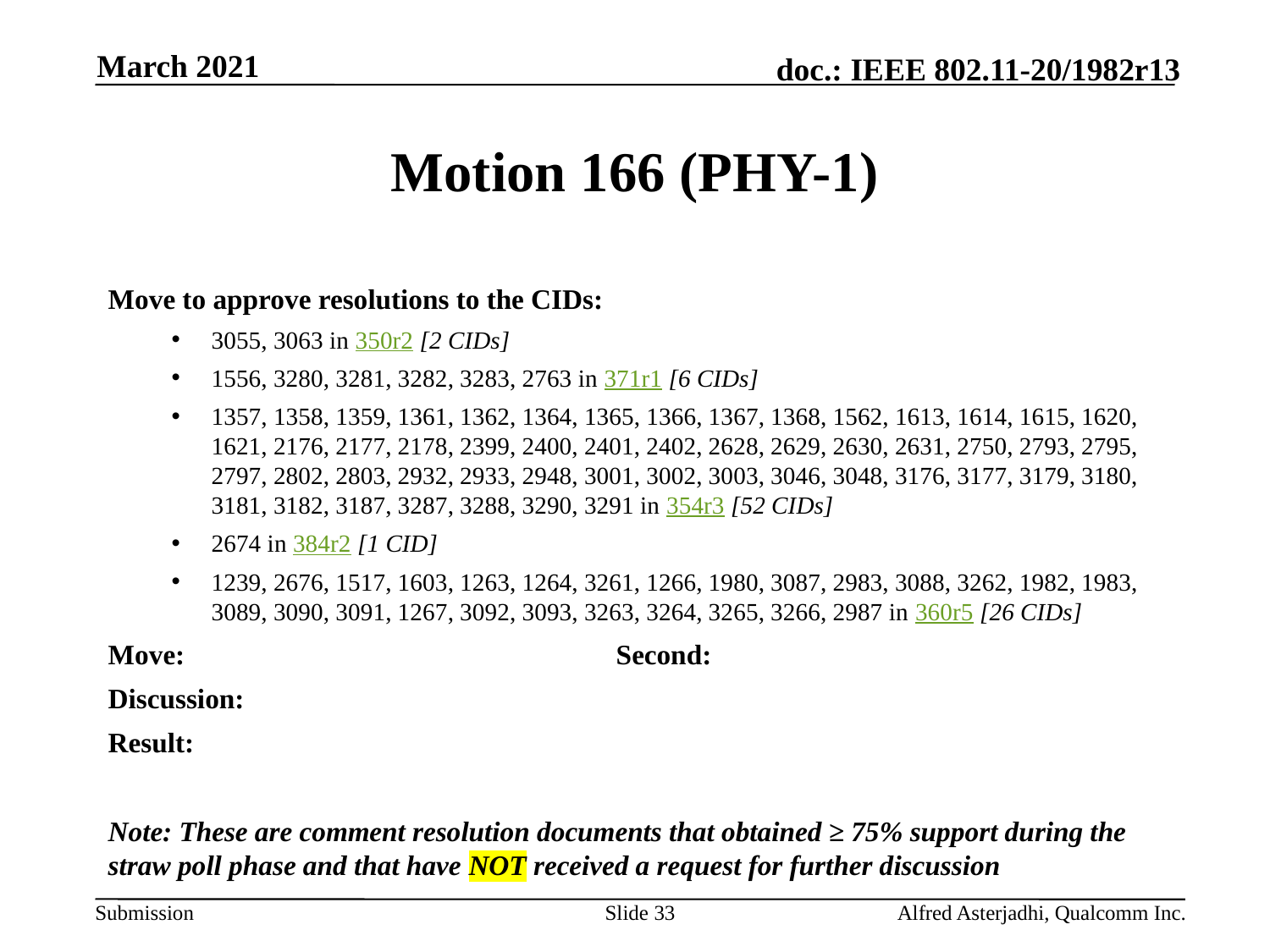

March 2021
# Motion 166 (PHY-1)
Move to approve resolutions to the CIDs:
3055, 3063 in 350r2 [2 CIDs]
1556, 3280, 3281, 3282, 3283, 2763 in 371r1 [6 CIDs]
1357, 1358, 1359, 1361, 1362, 1364, 1365, 1366, 1367, 1368, 1562, 1613, 1614, 1615, 1620, 1621, 2176, 2177, 2178, 2399, 2400, 2401, 2402, 2628, 2629, 2630, 2631, 2750, 2793, 2795, 2797, 2802, 2803, 2932, 2933, 2948, 3001, 3002, 3003, 3046, 3048, 3176, 3177, 3179, 3180, 3181, 3182, 3187, 3287, 3288, 3290, 3291 in 354r3 [52 CIDs]
2674 in 384r2 [1 CID]
1239, 2676, 1517, 1603, 1263, 1264, 3261, 1266, 1980, 3087, 2983, 3088, 3262, 1982, 1983, 3089, 3090, 3091, 1267, 3092, 3093, 3263, 3264, 3265, 3266, 2987 in 360r5 [26 CIDs]
Move: 				Second:
Discussion:
Result:

Note: These are comment resolution documents that obtained ≥ 75% support during the straw poll phase and that have NOT received a request for further discussion
Slide 33
Alfred Asterjadhi, Qualcomm Inc.